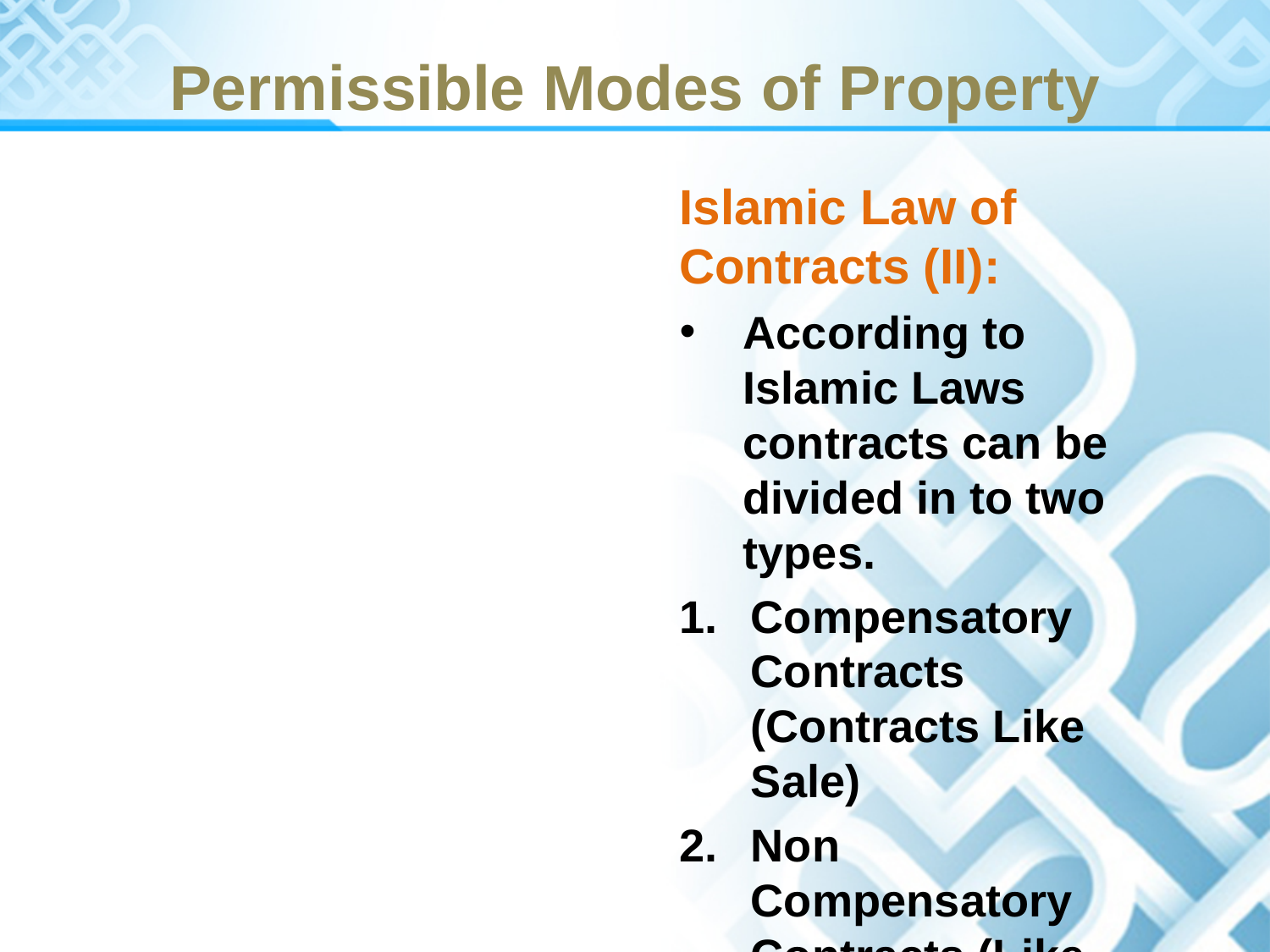

# Permissible Modes of Property
Islamic Law of Contracts (II):
According to Islamic Laws contracts can be divided in to two types.
Compensatory Contracts (Contracts Like Sale)
Non Compensatory Contracts (Like Gift or Hiba)